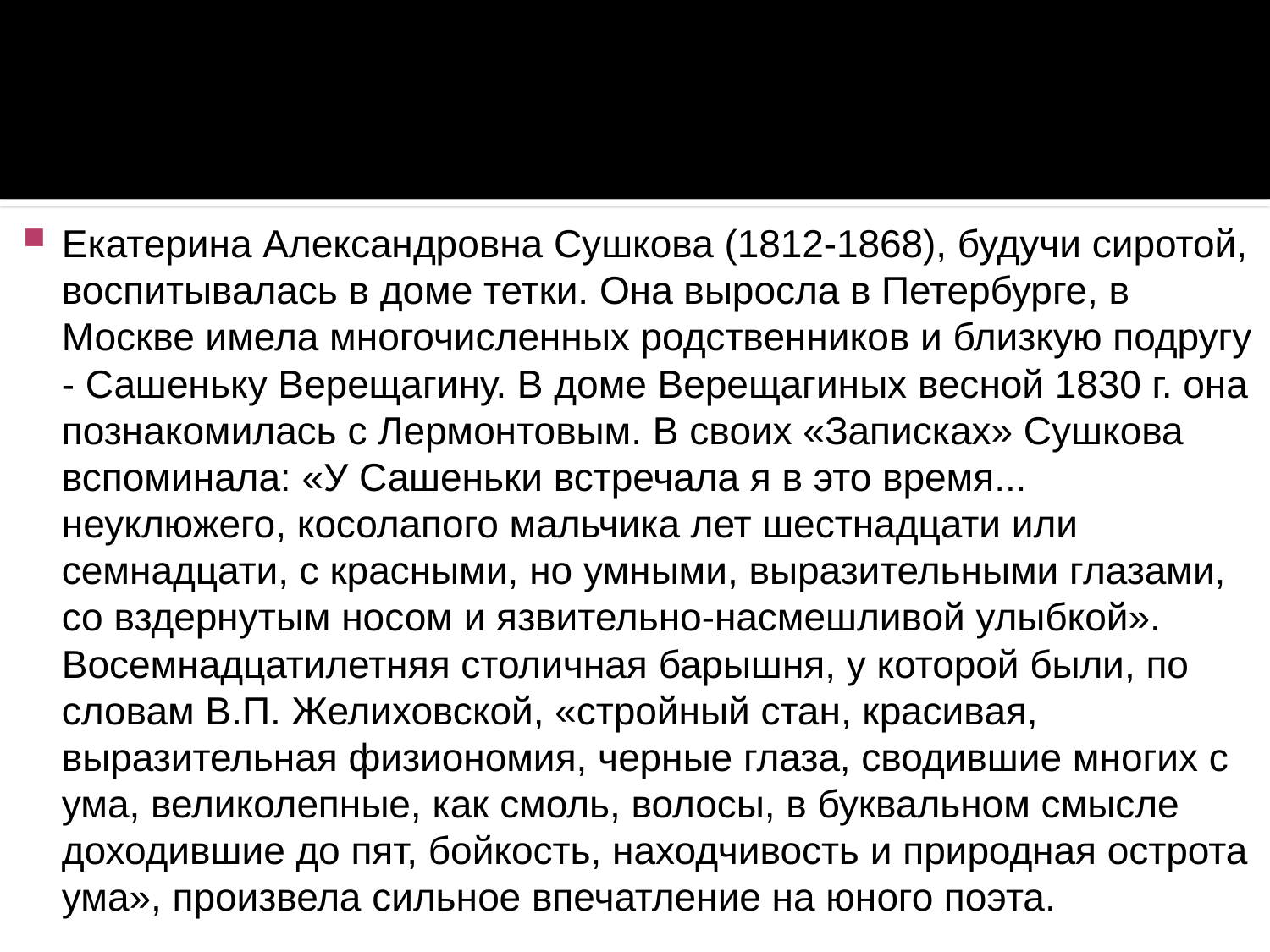

#
Екатерина Александровна Сушкова (1812-1868), будучи сиротой, воспитывалась в доме тетки. Она выросла в Петербурге, в Москве имела многочисленных родственников и близкую подругу - Сашеньку Верещагину. В доме Верещагиных весной 1830 г. она познакомилась с Лермонтовым. В своих «Записках» Сушкова вспоминала: «У Сашеньки встречала я в это время... неуклюжего, косолапого мальчика лет шестнадцати или семнадцати, с красными, но умными, выразительными глазами, со вздернутым носом и язвительно-насмешливой улыбкой».
Восемнадцатилетняя столичная барышня, у которой были, по словам В.П. Желиховской, «стройный стан, красивая, выразительная физиономия, черные глаза, сводившие многих с ума, великолепные, как смоль, волосы, в буквальном смысле доходившие до пят, бойкость, находчивость и природная острота ума», произвела сильное впечатление на юного поэта.